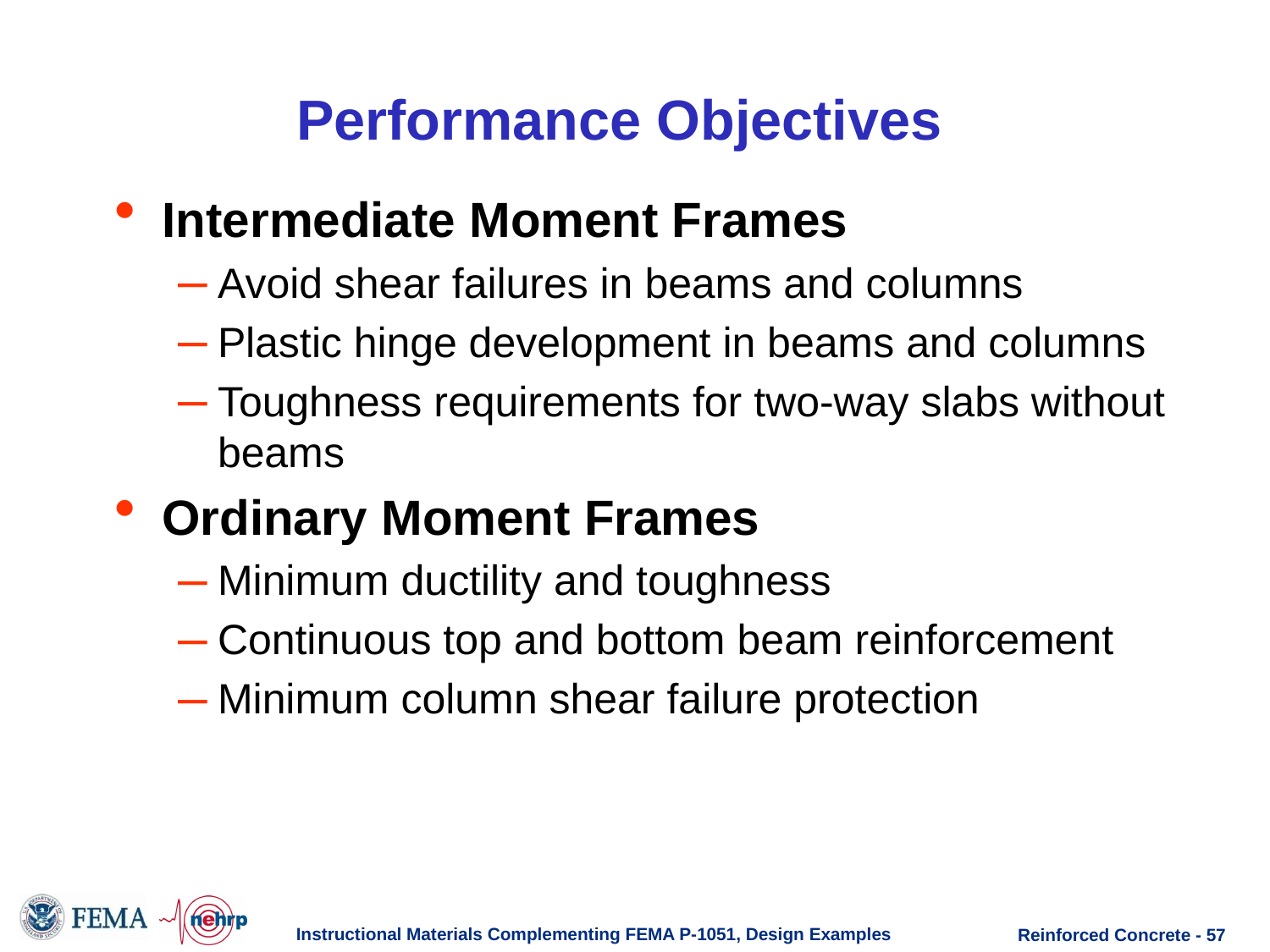

# Performance Objectives
Intermediate Moment Frames
Avoid shear failures in beams and columns
Plastic hinge development in beams and columns
Toughness requirements for two-way slabs without beams
Ordinary Moment Frames
Minimum ductility and toughness
Continuous top and bottom beam reinforcement
Minimum column shear failure protection

Instructional Materials Complementing FEMA P-1051, Design Examples